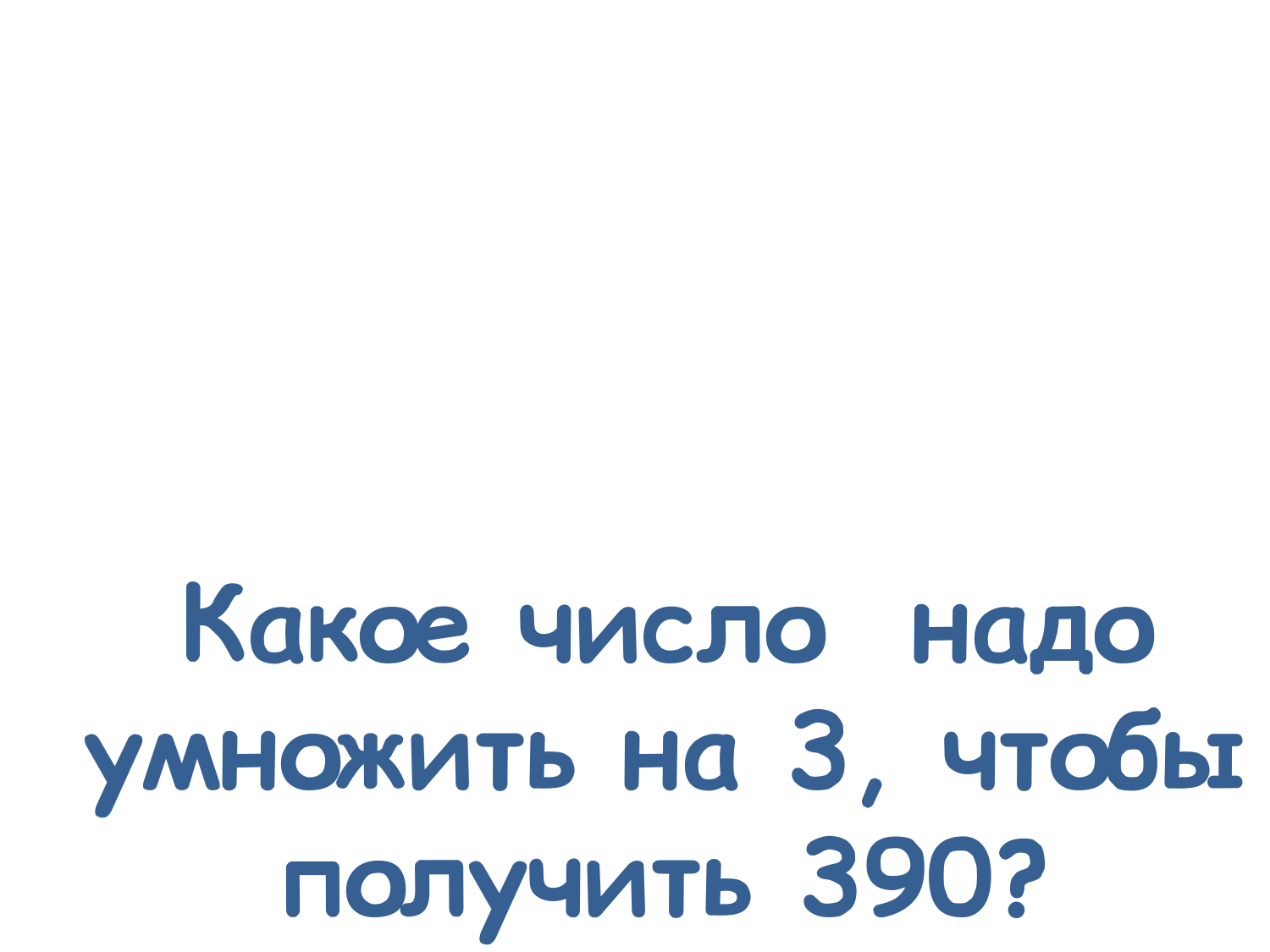

# Какое число  надо умножить на 3, чтобы получить 390?